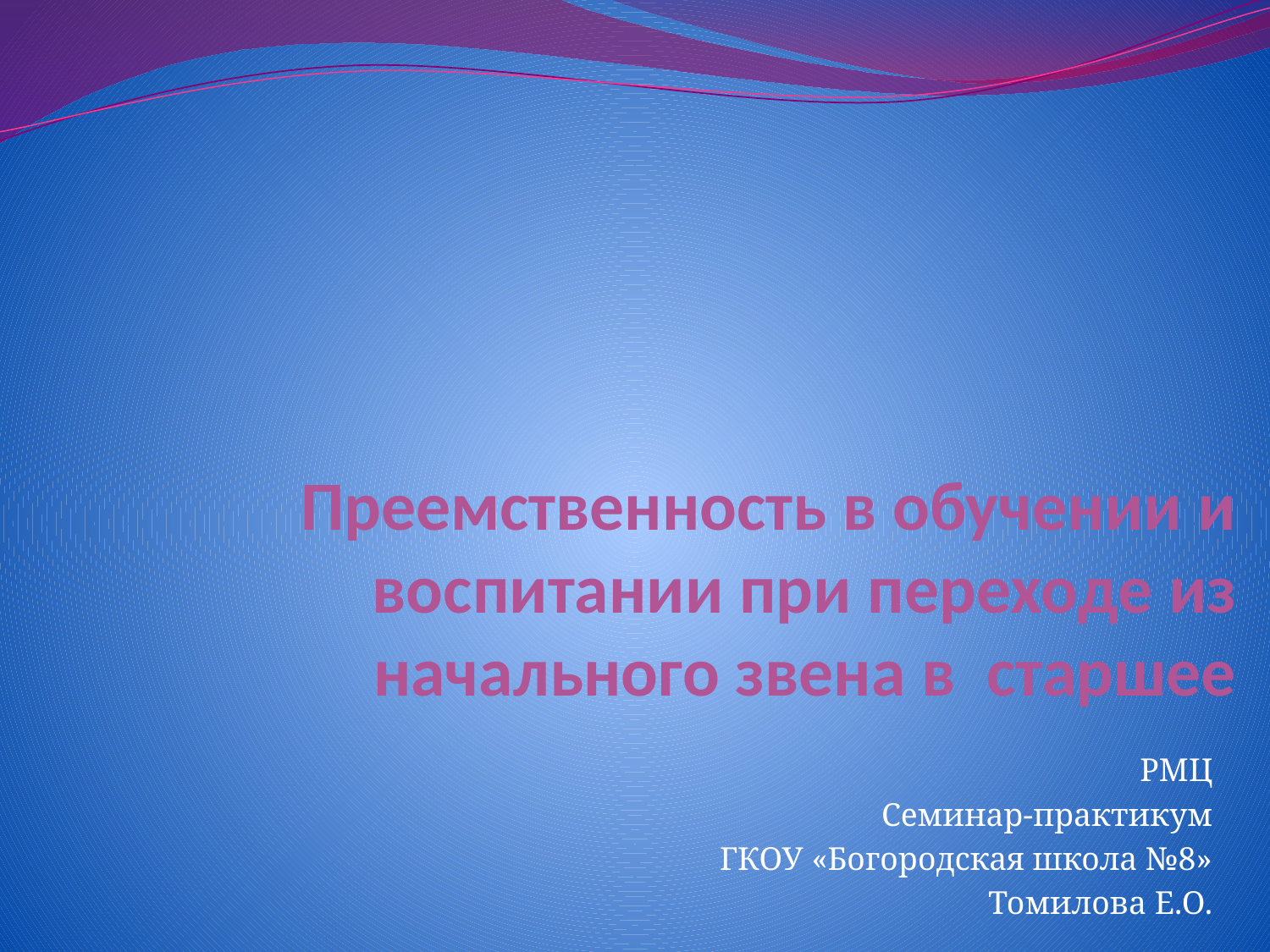

# Преемственность в обучении и воспитании при переходе из начального звена в  старшее
РМЦ
Семинар-практикум
ГКОУ «Богородская школа №8»
Томилова Е.О.